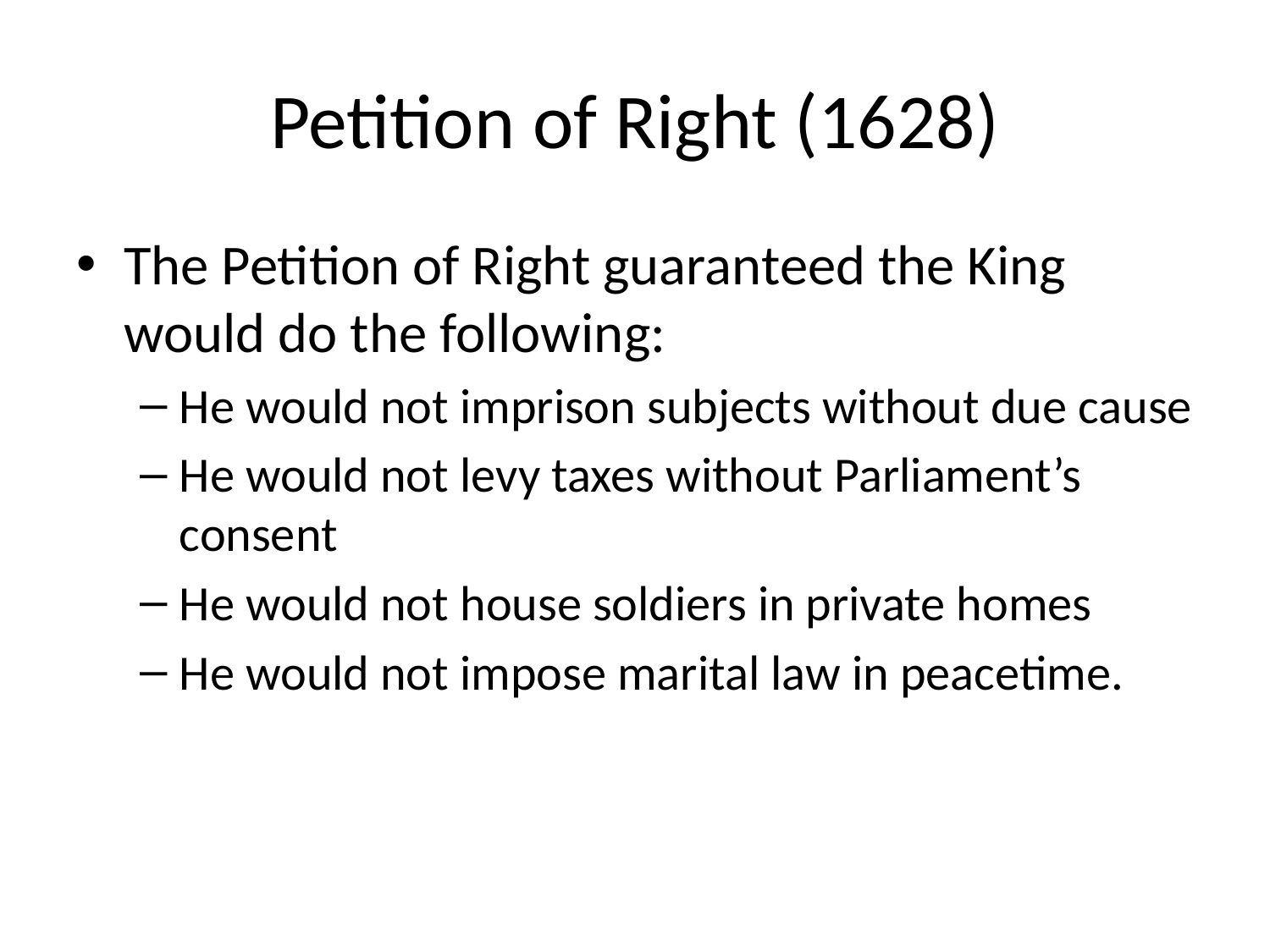

# Petition of Right (1628)
The Petition of Right guaranteed the King would do the following:
He would not imprison subjects without due cause
He would not levy taxes without Parliament’s consent
He would not house soldiers in private homes
He would not impose marital law in peacetime.